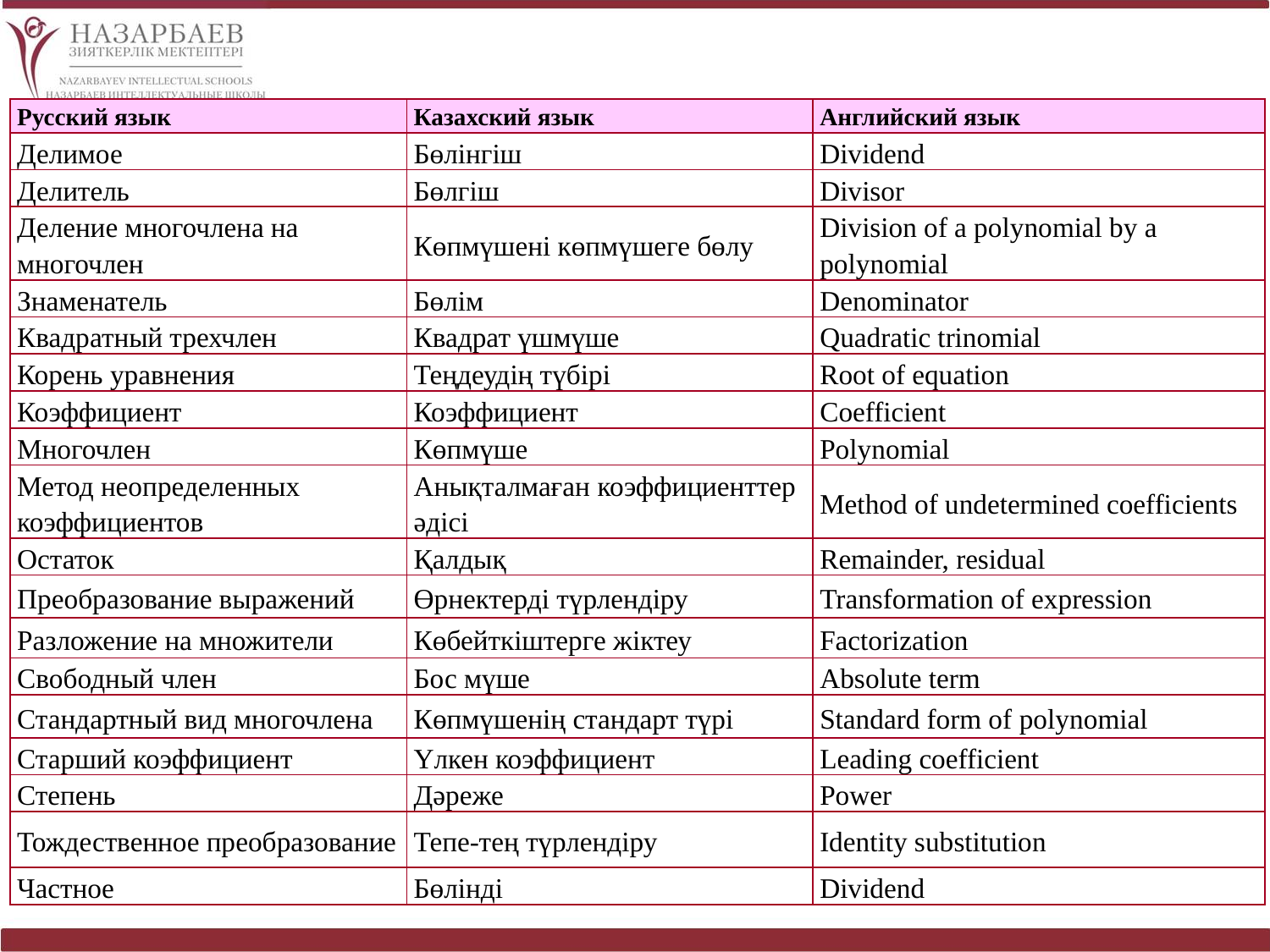

| Русский язык | Казахский язык | Английский язык |
| --- | --- | --- |
| Делимое | Бөлінгіш | Dividend |
| Делитель | Бөлгіш | Divisor |
| Деление многочлена на многочлен | Көпмүшені көпмүшеге бөлу | Division of a polynomial by a polynomial |
| Знаменатель | Бөлім | Denominator |
| Квадратный трехчлен | Квадрат үшмүше | Quadratic trinomial |
| Корень уравнения | Теңдеудің түбірі | Root of equation |
| Коэффициент | Коэффициент | Coefficient |
| Многочлен | Көпмүше | Polynomial |
| Метод неопределенных коэффициентов | Анықталмаған коэффициенттер әдісі | Method of undetermined coefficients |
| Остаток | Қалдық | Remainder, residual |
| Преобразование выражений | Өрнектерді түрлендіру | Transformation of expression |
| Разложение на множители | Көбейткіштерге жіктеу | Factorization |
| Свободный член | Бос мүше | Absolute term |
| Стандартный вид многочлена | Көпмүшенің стандарт түрі | Standard form of polynomial |
| Старший коэффициент | Үлкен коэффициент | Leading coefficient |
| Степень | Дәреже | Power |
| Тождественное преобразование | Тепе-тең түрлендіру | Identity substitution |
| Частное | Бөлінді | Dividend |